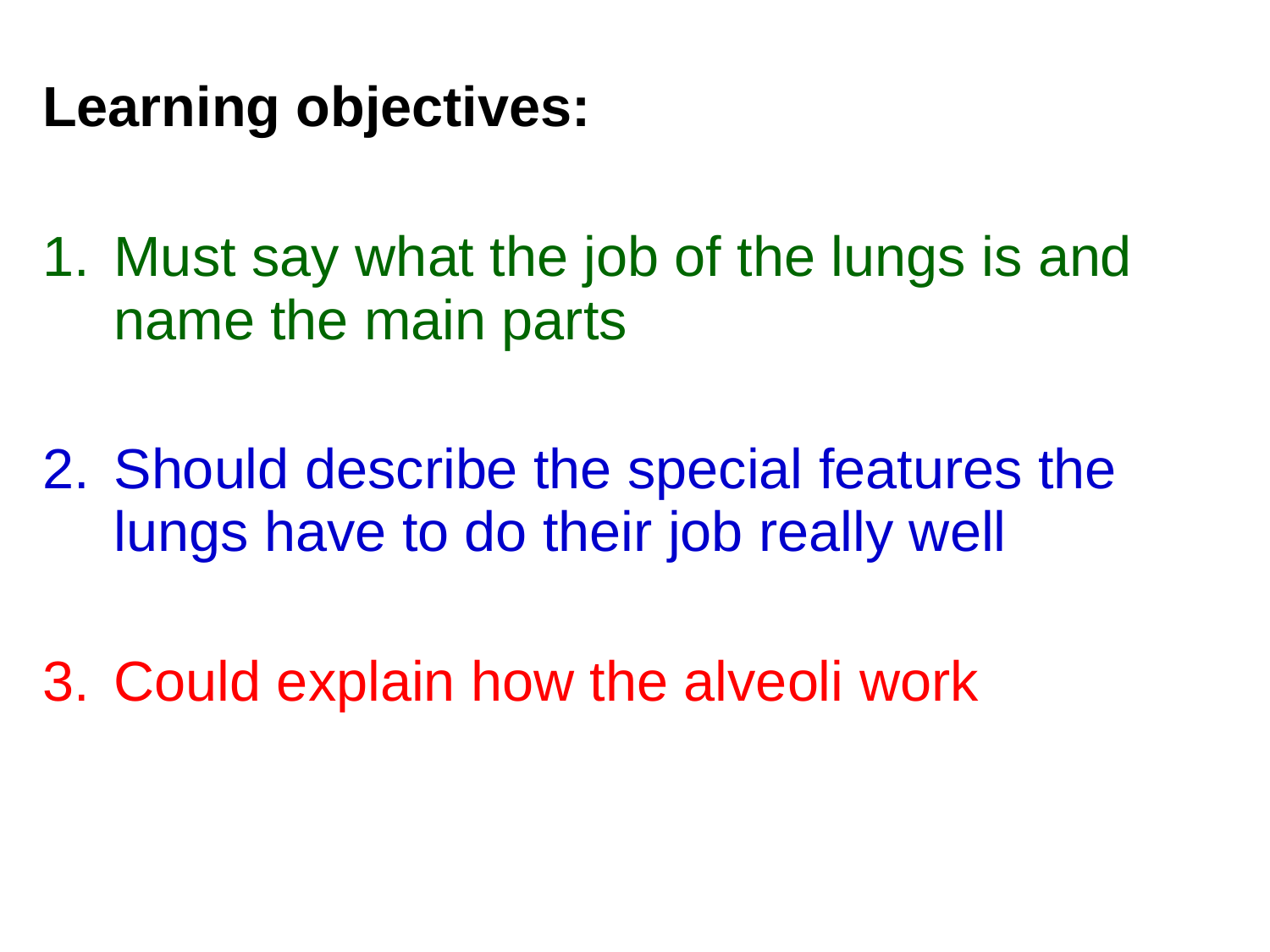

Learning objectives:

Must say what the job of the lungs is and name the main parts

Should describe the special features the lungs have to do their job really well

Could explain how the alveoli work